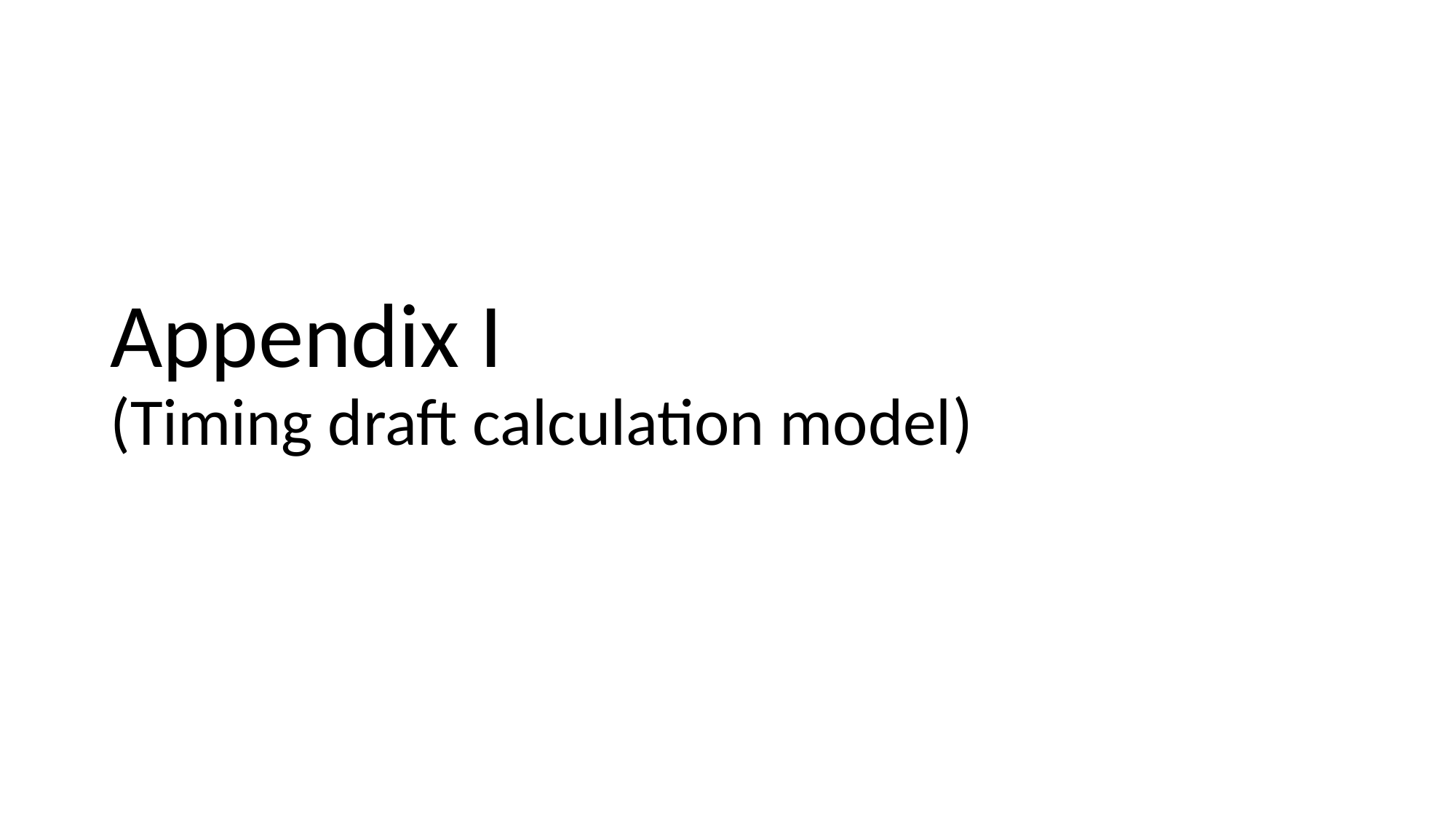

# Appendix I (Timing draft calculation model)